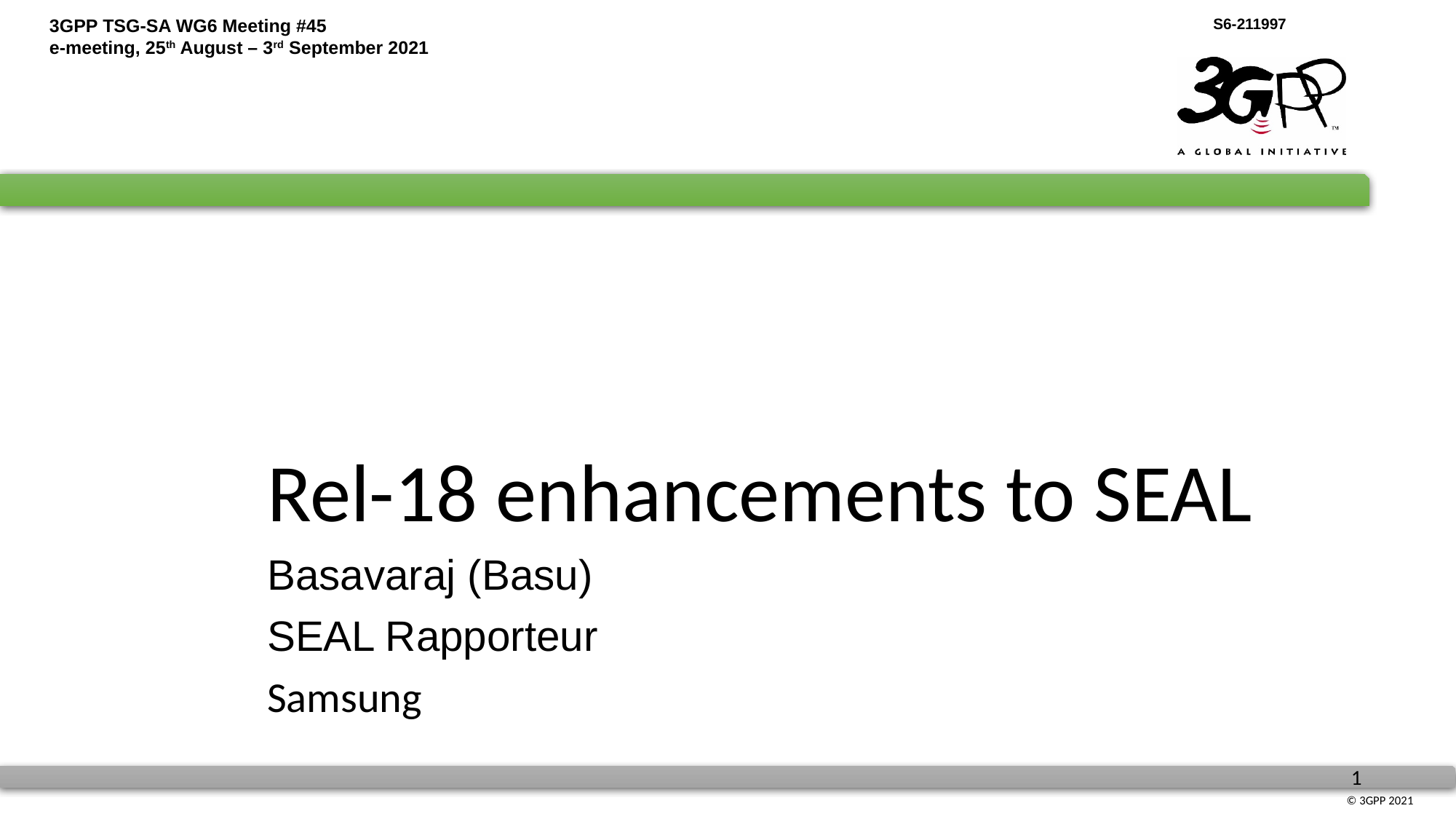

# Rel-18 enhancements to SEAL
Basavaraj (Basu)
SEAL Rapporteur
Samsung